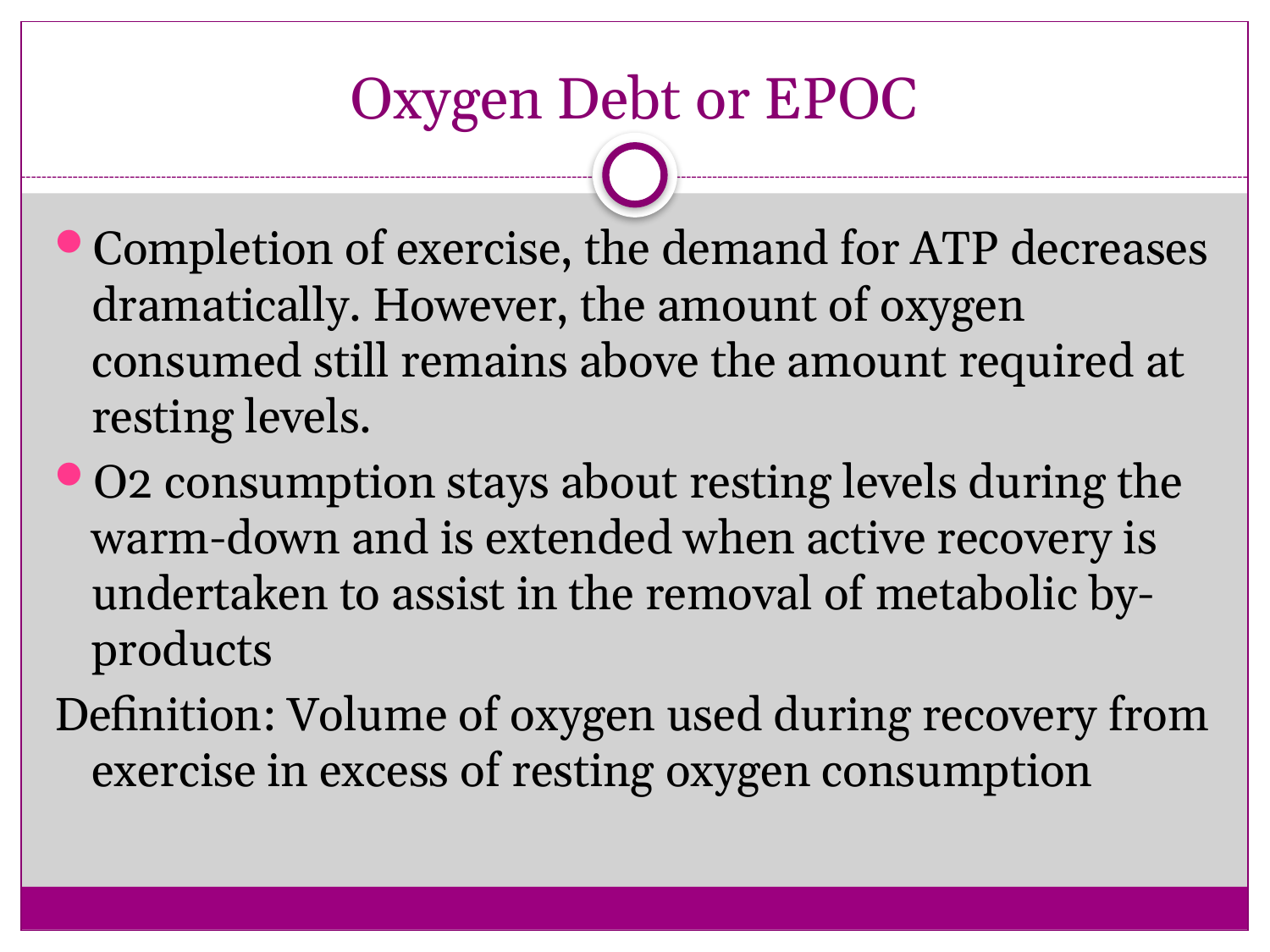

# Oxygen Debt or EPOC
Completion of exercise, the demand for ATP decreases dramatically. However, the amount of oxygen consumed still remains above the amount required at resting levels.
O2 consumption stays about resting levels during the warm-down and is extended when active recovery is undertaken to assist in the removal of metabolic by-products
Definition: Volume of oxygen used during recovery from exercise in excess of resting oxygen consumption